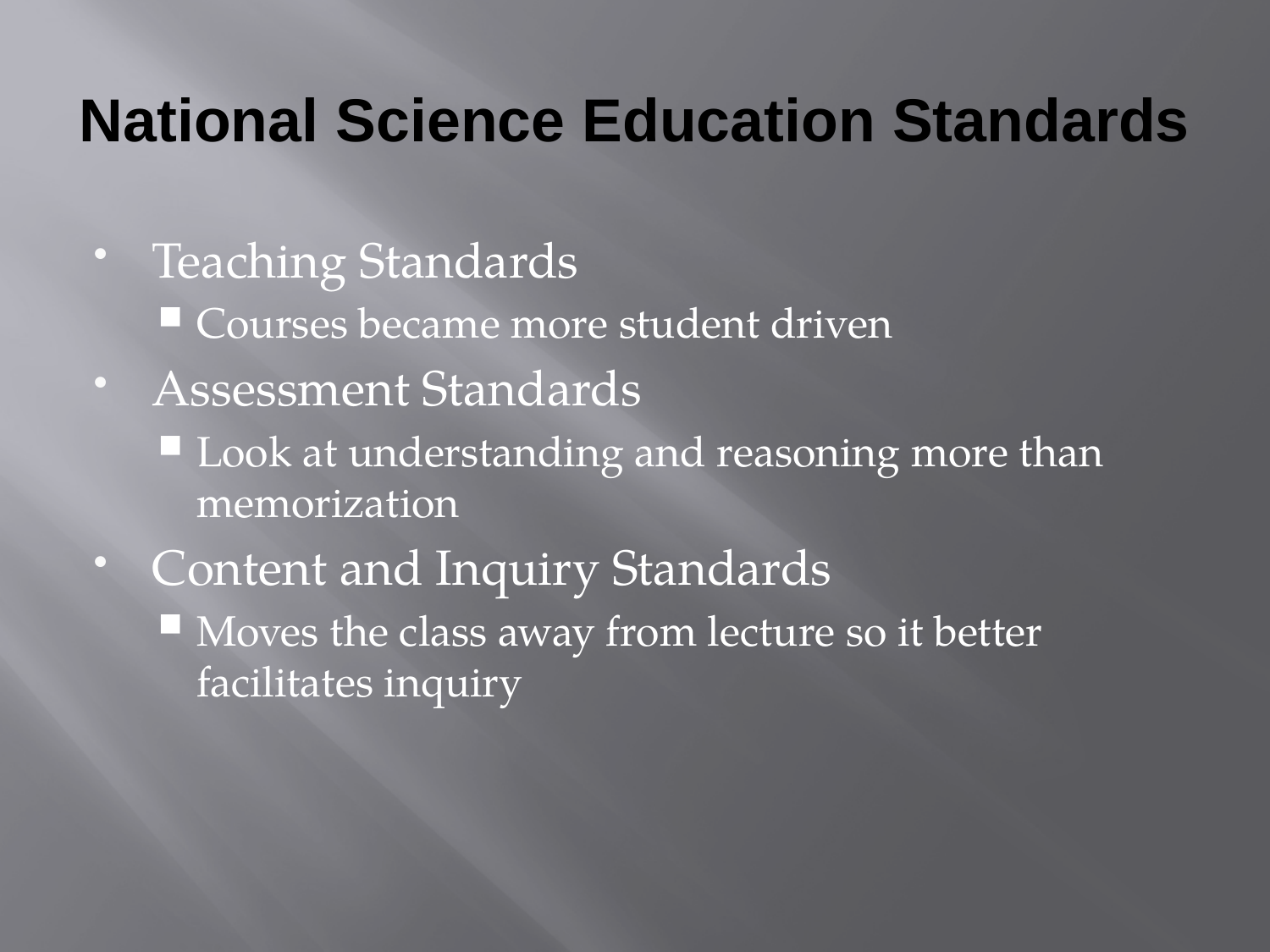

# National Science Education Standards
Teaching Standards
Courses became more student driven
Assessment Standards
Look at understanding and reasoning more than memorization
Content and Inquiry Standards
Moves the class away from lecture so it better facilitates inquiry